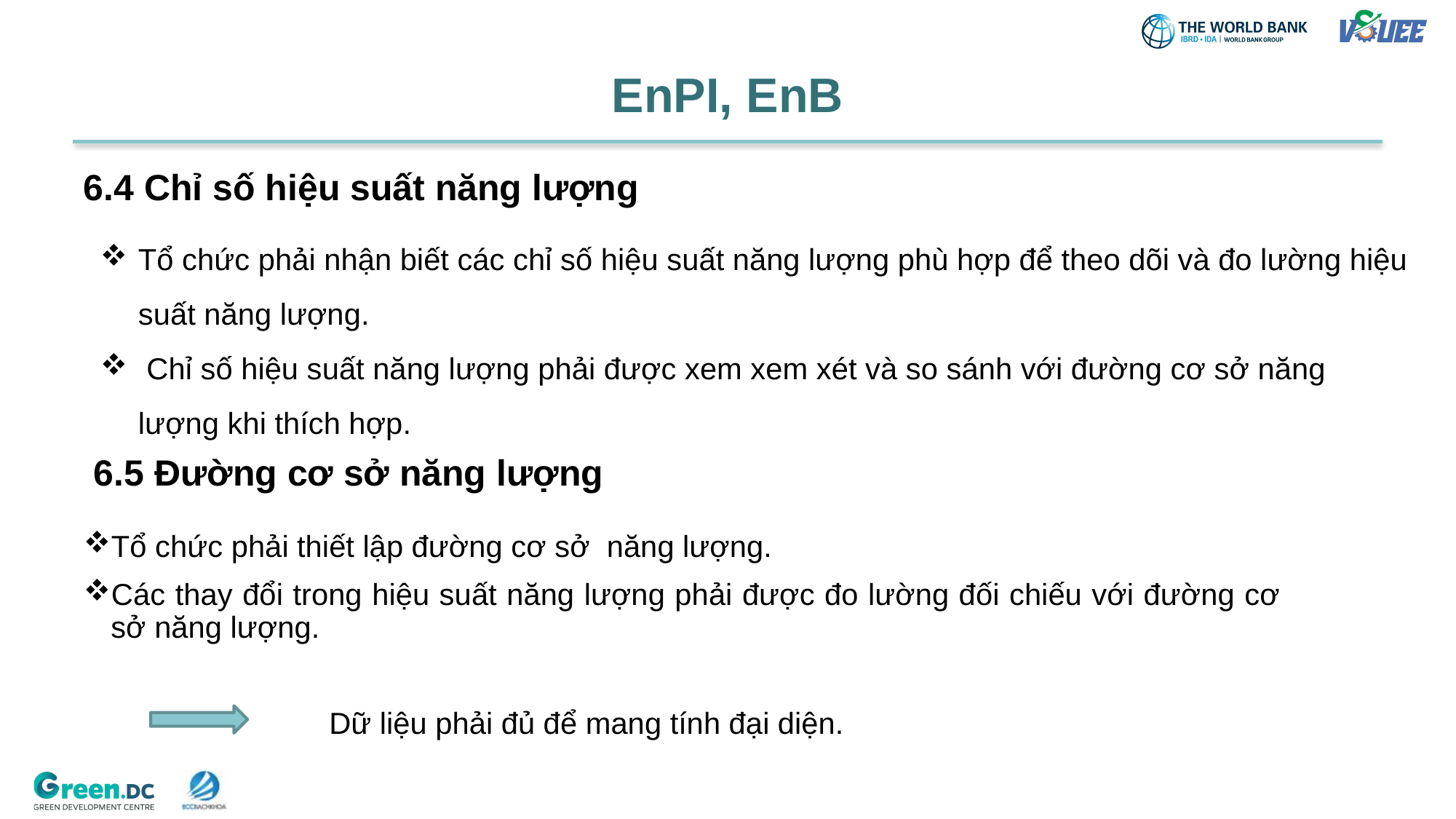

EnPI, EnB
# 6.4 Chỉ số hiệu suất năng lượng
Tổ chức phải nhận biết các chỉ số hiệu suất năng lượng phù hợp để theo dõi và đo lường hiệu suất năng lượng.
 Chỉ số hiệu suất năng lượng phải được xem xem xét và so sánh với đường cơ sở năng lượng khi thích hợp.
 6.5 Đường cơ sở năng lượng
Tổ chức phải thiết lập đường cơ sở  năng lượng.
Các thay đổi trong hiệu suất năng lượng phải được đo lường đối chiếu với đường cơ sở năng lượng.

			Dữ liệu phải đủ để mang tính đại diện.